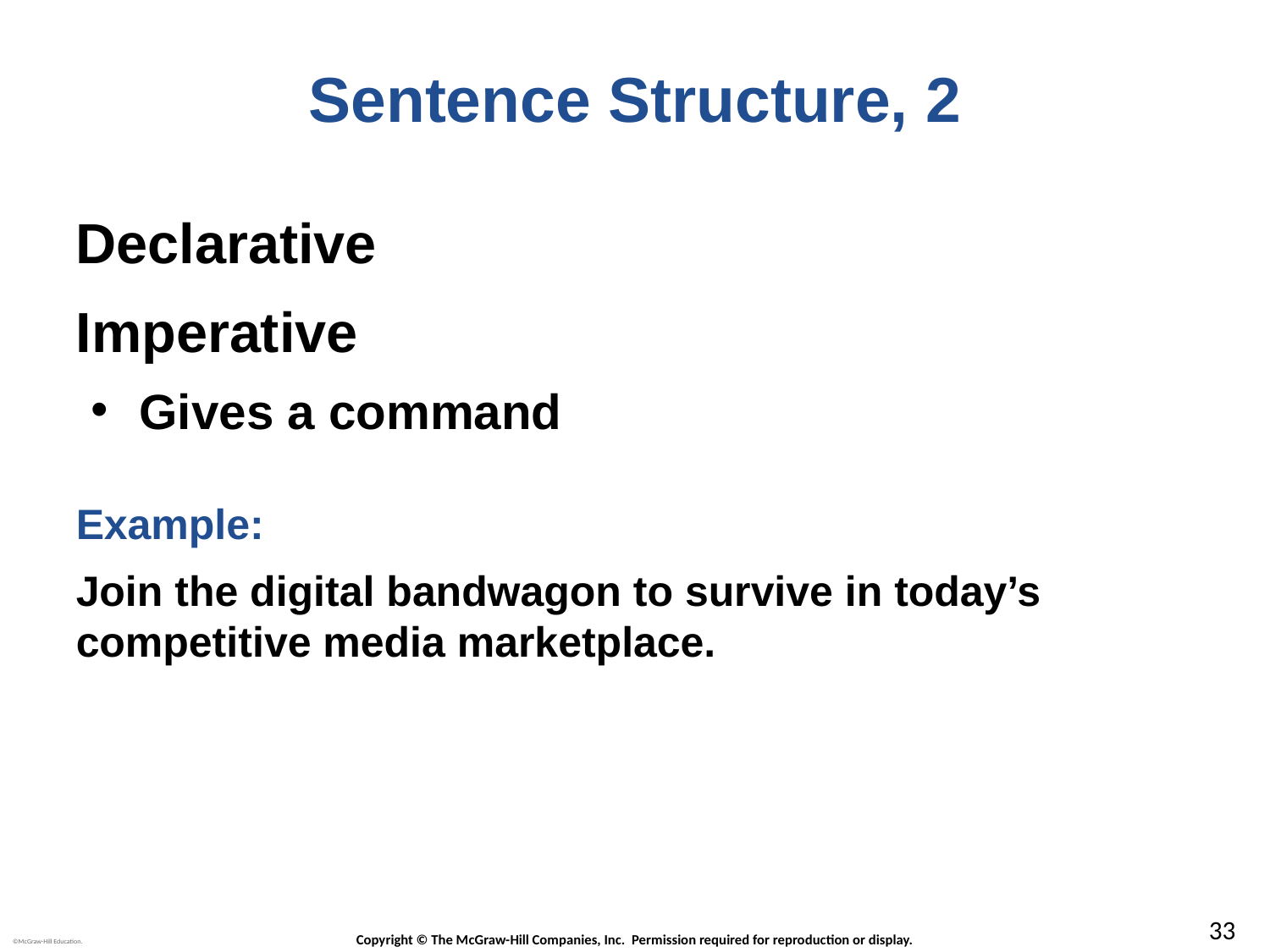

# Sentence Structure, 2
Declarative
Imperative
Gives a command
Example:
Join the digital bandwagon to survive in today’s competitive media marketplace.